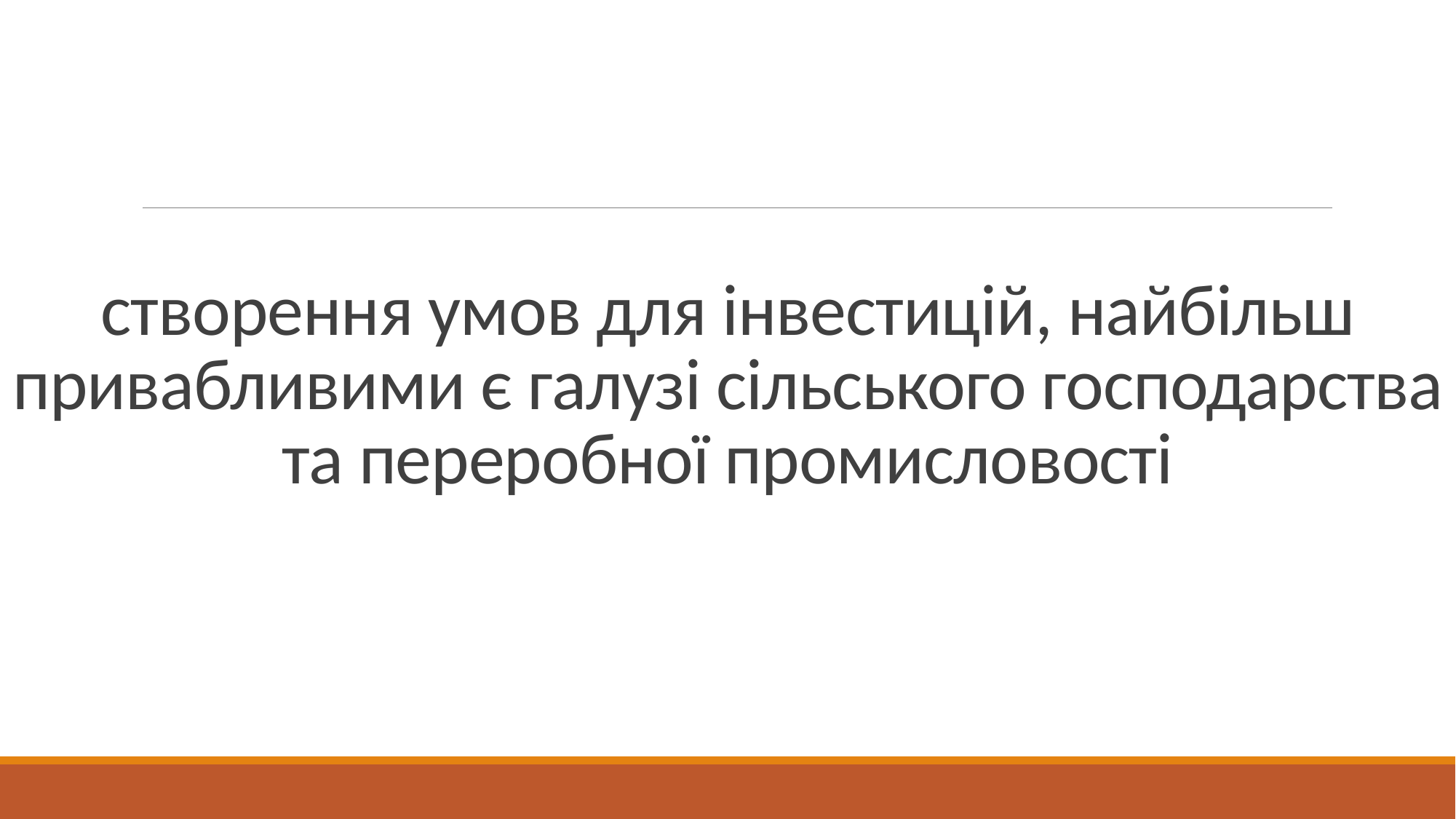

# створення умов для інвестицій, найбільш привабливими є галузі сільського господарства та переробної промисловості